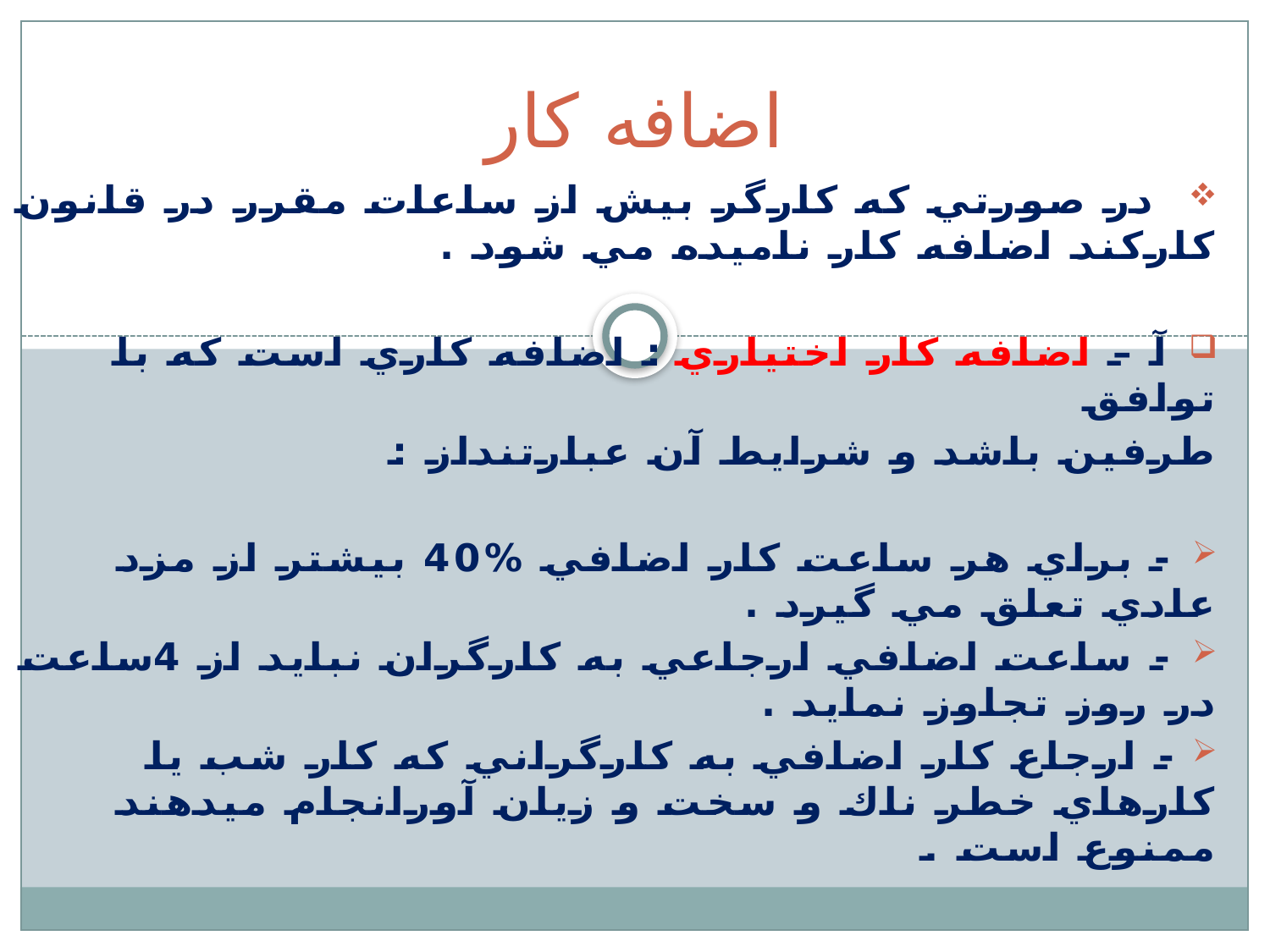

# اضافه كار

  در صورتي كه كارگر بيش از ساعات مقرر در قانون كاركند اضافه كار ناميده مي شود .

 آ – اضافه كار اختياري : اضافه كاري است كه با توافق
طرفين باشد و شرايط آن عبارتنداز :

 - براي هر ساعت كار اضافي %40 بيشتر از مزد عادي تعلق مي گيرد .
 - ساعت اضافي ارجاعي به كارگران نبايد از 4ساعت در روز تجاوز نمايد .
 - ارجاع كار اضافي به كارگراني كه كار شب يا كارهاي خطر ناك و سخت و زيان آورانجام ميدهند ممنوع است .